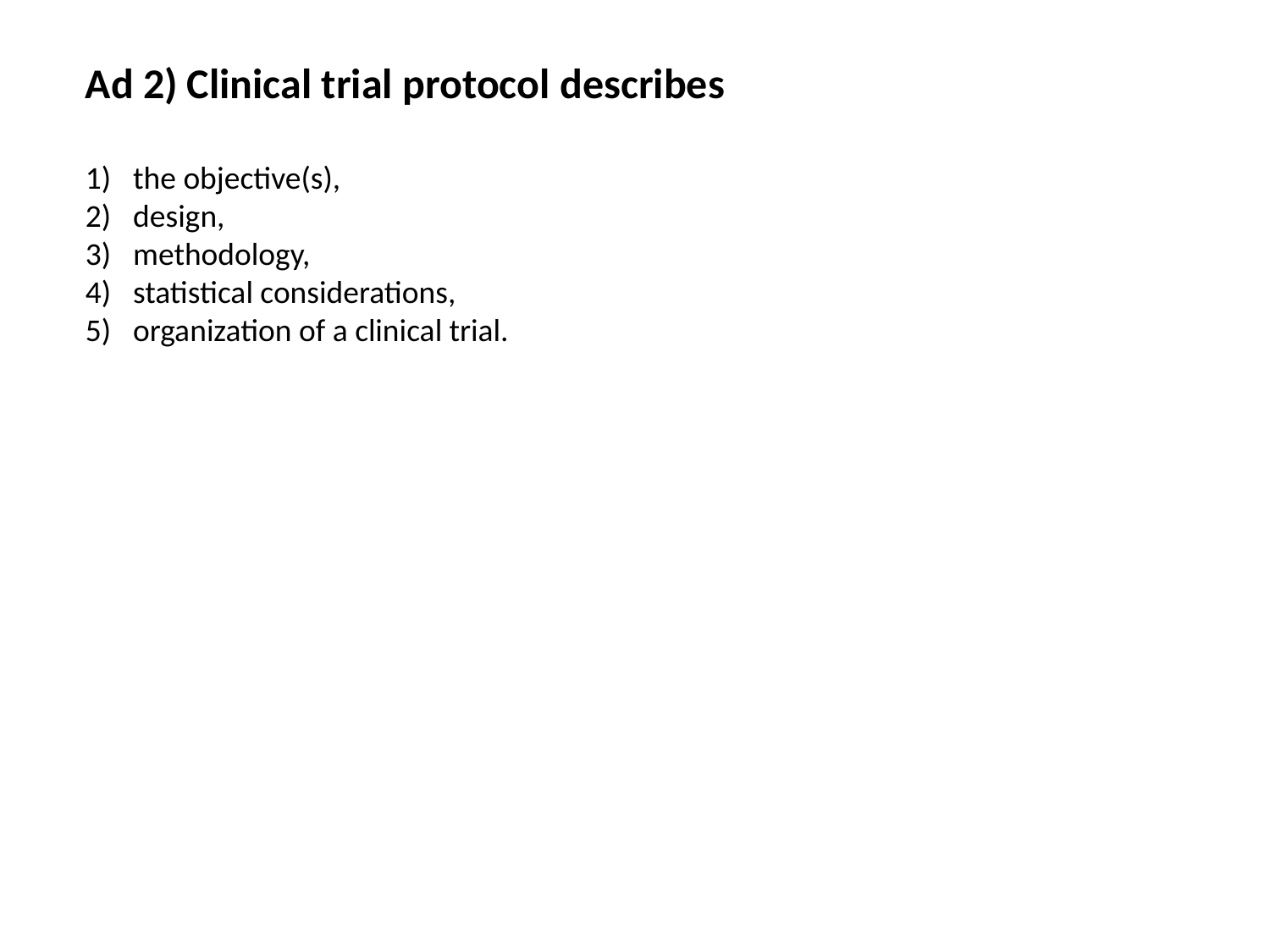

Ad 2) Clinical trial protocol describes

the objective(s),
design,
methodology,
statistical considerations,
organization of a clinical trial.